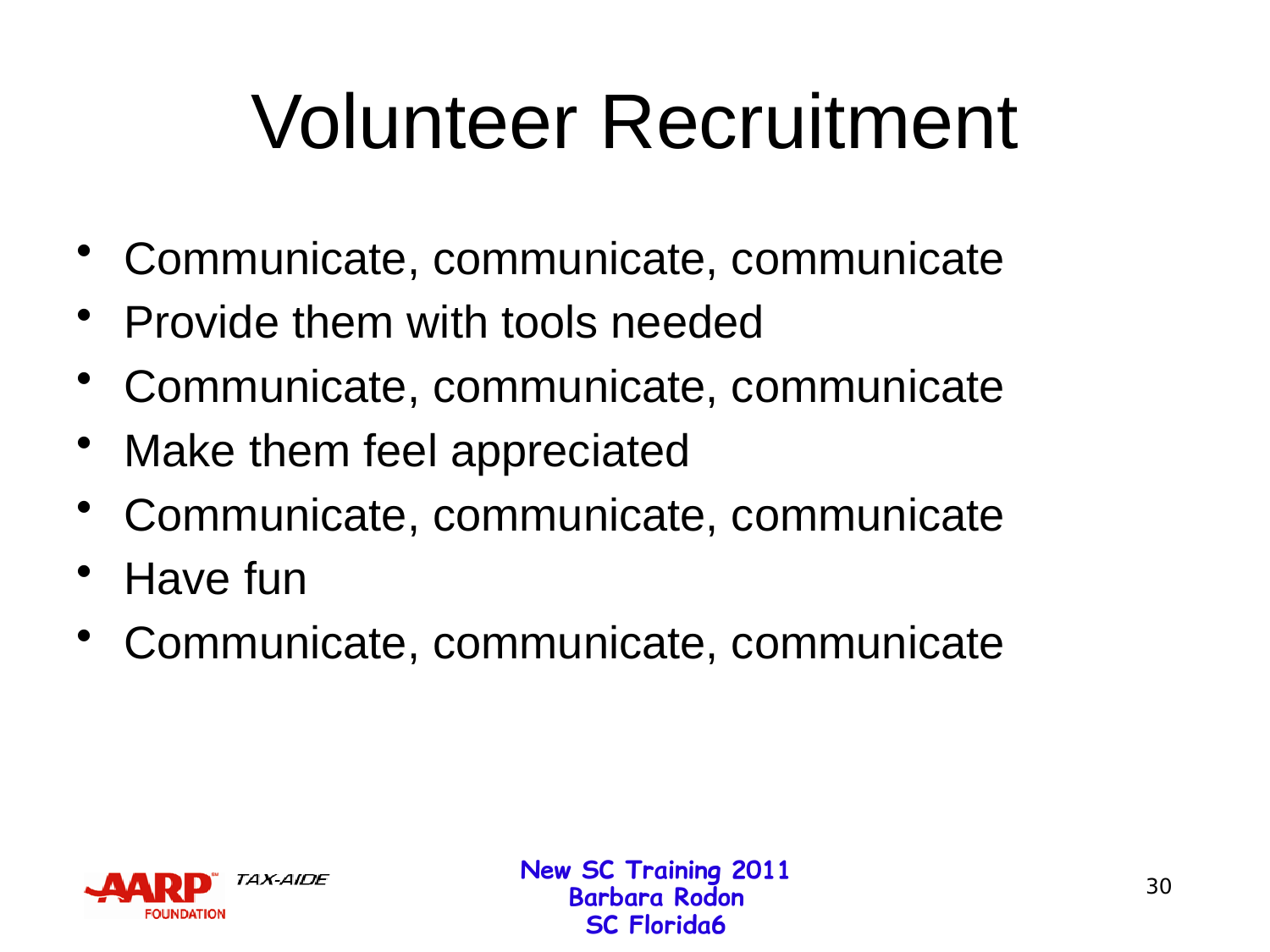

# Volunteer Recruitment
Communicate, communicate, communicate
Provide them with tools needed
Communicate, communicate, communicate
Make them feel appreciated
Communicate, communicate, communicate
Have fun
Communicate, communicate, communicate